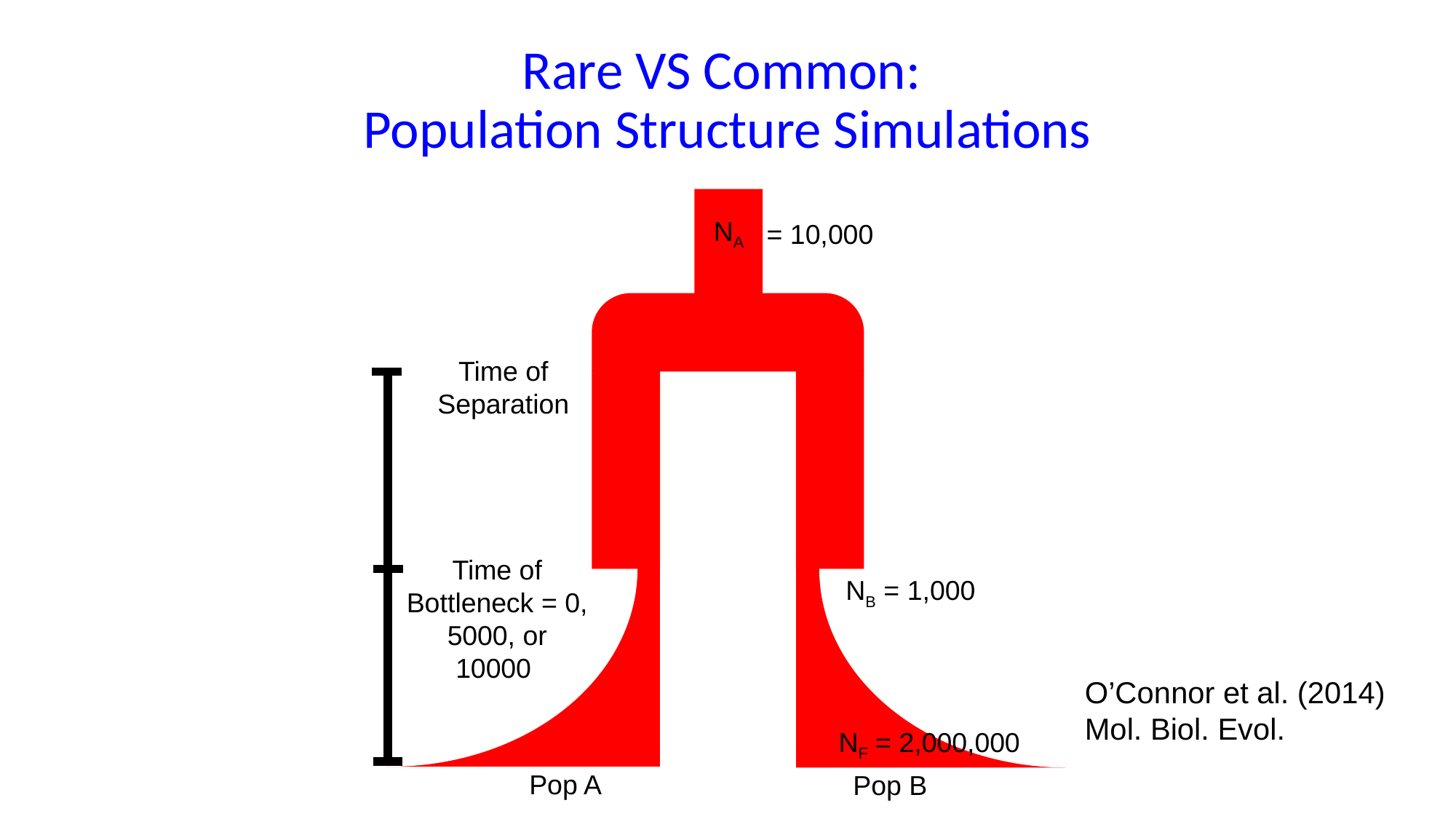

# Rare VS Common: Population Structure Simulations
NA
= 10,000

Time of Separation

Time of Bottleneck = 0, 5000, or 10000
NB = 1,000

NF = 2,000,000
O’Connor et al. (2014) Mol. Biol. Evol.
Pop A
Pop B